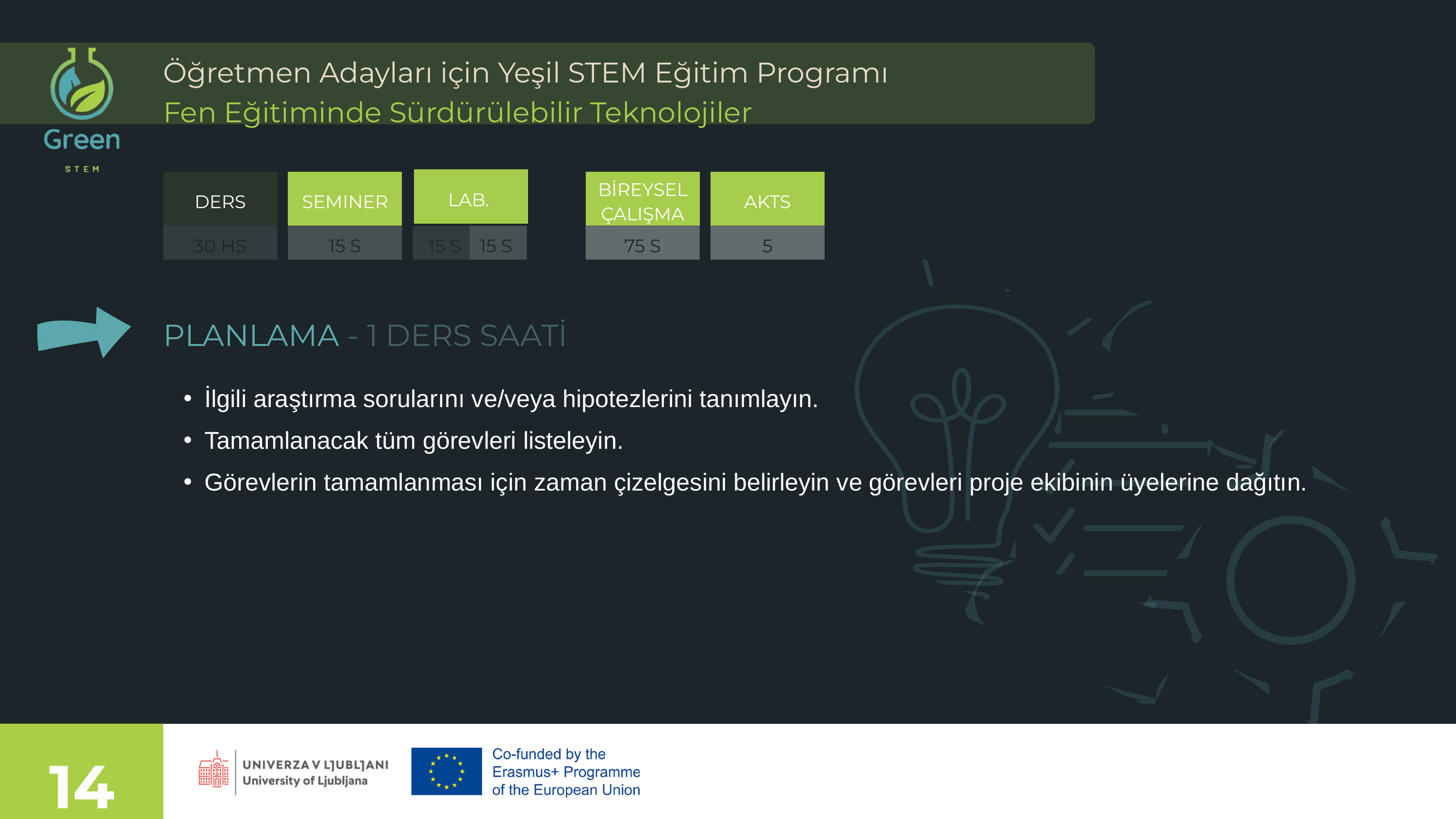

Öğretmen Adayları için Yeşil STEM Eğitim Programı
Fen Eğitiminde Sürdürülebilir Teknolojiler

LAB.

DERS

SEMINER

BİREYSEL ÇALIŞMA

AKTS

30 HS

15 S

15 S

15 S

75 S

5
PLANLAMA - 1 DERS SAATİ

İlgili araştırma sorularını ve/veya hipotezlerini tanımlayın.
Tamamlanacak tüm görevleri listeleyin.
Görevlerin tamamlanması için zaman çizelgesini belirleyin ve görevleri proje ekibinin üyelerine dağıtın.

14

Presented by Rachelle Beaudry